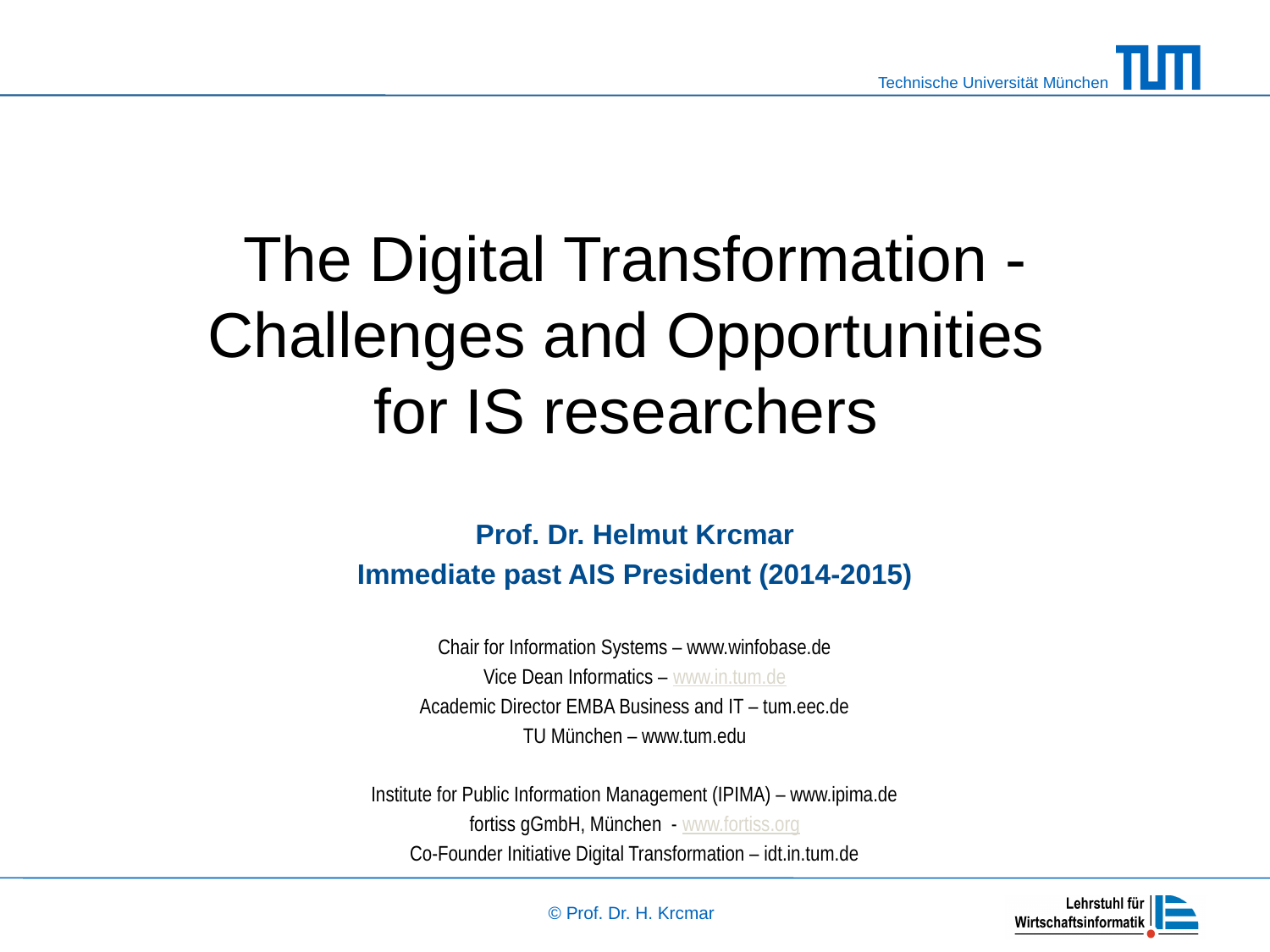

# The Digital Transformation - Challenges and Opportunities for IS researchers
Prof. Dr. Helmut Krcmar
Immediate past AIS President (2014-2015)

Chair for Information Systems – www.winfobase.de
Vice Dean Informatics – www.in.tum.de
Academic Director EMBA Business and IT – tum.eec.de
TU München – www.tum.edu

Institute for Public Information Management (IPIMA) – www.ipima.de
fortiss gGmbH, München  - www.fortiss.org
Co-Founder Initiative Digital Transformation – idt.in.tum.de